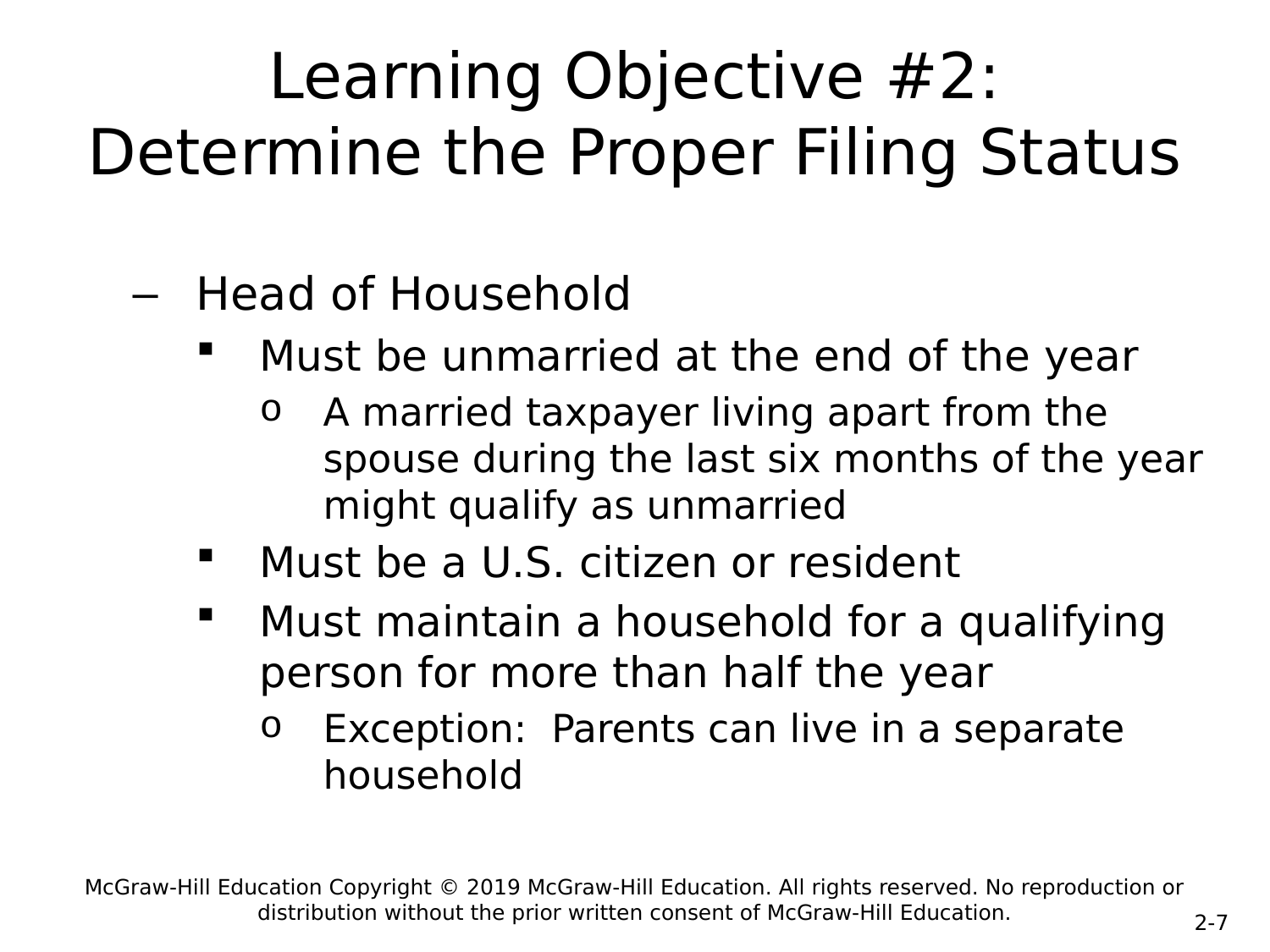

# Learning Objective #2: Determine the Proper Filing Status
Head of Household
Must be unmarried at the end of the year
A married taxpayer living apart from the spouse during the last six months of the year might qualify as unmarried
Must be a U.S. citizen or resident
Must maintain a household for a qualifying person for more than half the year
Exception:  Parents can live in a separate household
McGraw-Hill Education Copyright © 2019 McGraw-Hill Education. All rights reserved. No reproduction or distribution without the prior written consent of McGraw-Hill Education.
2-7